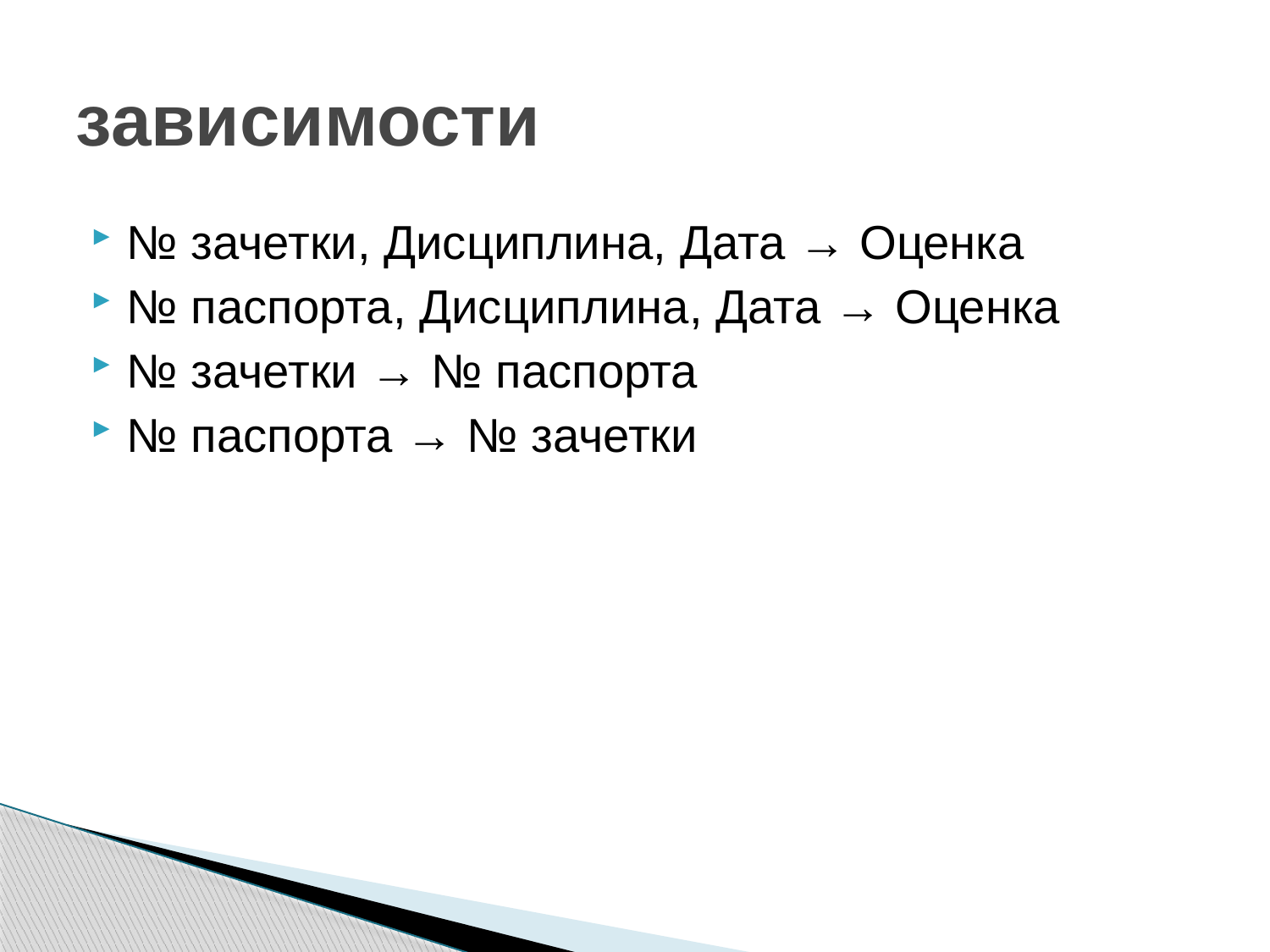

# зависимости
№ зачетки, Дисциплина, Дата → Оценка
№ паспорта, Дисциплина, Дата → Оценка
№ зачетки → № паспорта
№ паспорта → № зачетки